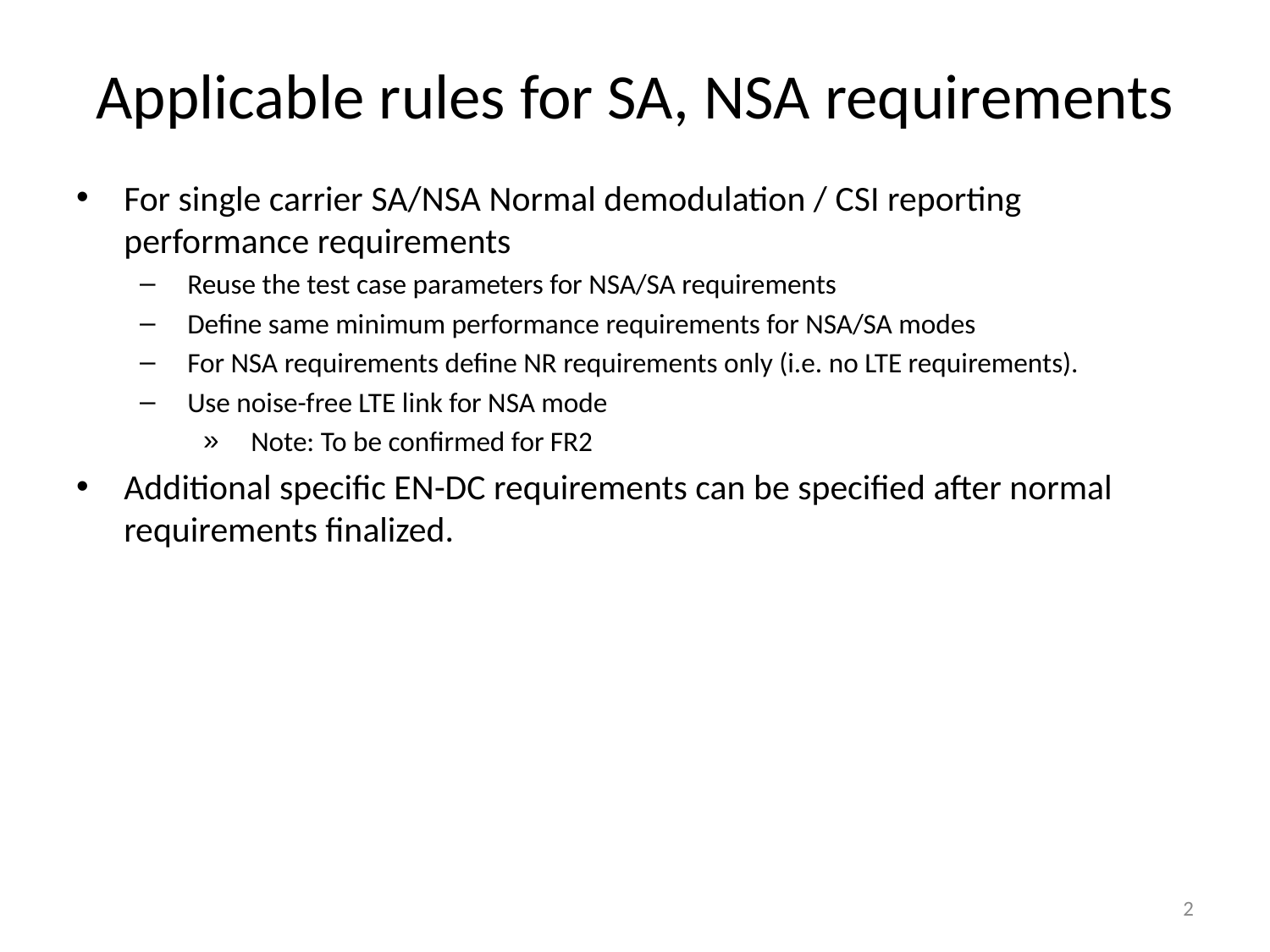

# Applicable rules for SA, NSA requirements
For single carrier SA/NSA Normal demodulation / CSI reporting performance requirements
Reuse the test case parameters for NSA/SA requirements
Define same minimum performance requirements for NSA/SA modes
For NSA requirements define NR requirements only (i.e. no LTE requirements).
Use noise-free LTE link for NSA mode
Note: To be confirmed for FR2
Additional specific EN-DC requirements can be specified after normal requirements finalized.
2